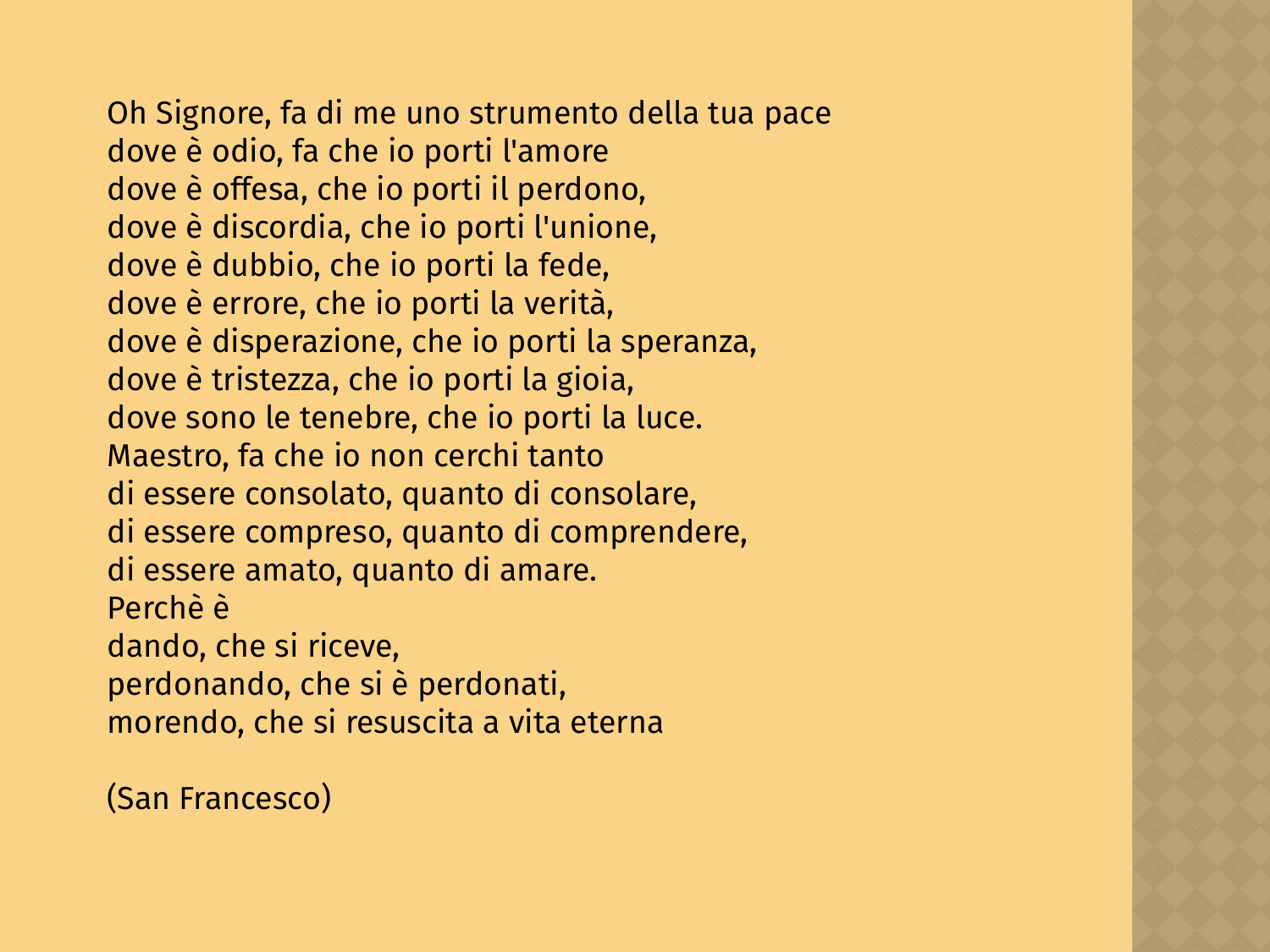

Oh Signore, fa di me uno strumento della tua pace
dove è odio, fa che io porti l'amore
dove è offesa, che io porti il perdono,
dove è discordia, che io porti l'unione,
dove è dubbio, che io porti la fede,
dove è errore, che io porti la verità,
dove è disperazione, che io porti la speranza,
dove è tristezza, che io porti la gioia,
dove sono le tenebre, che io porti la luce.
Maestro, fa che io non cerchi tanto
di essere consolato, quanto di consolare,
di essere compreso, quanto di comprendere,
di essere amato, quanto di amare.
Perchè è
dando, che si riceve,
perdonando, che si è perdonati,
morendo, che si resuscita a vita eterna

(San Francesco)